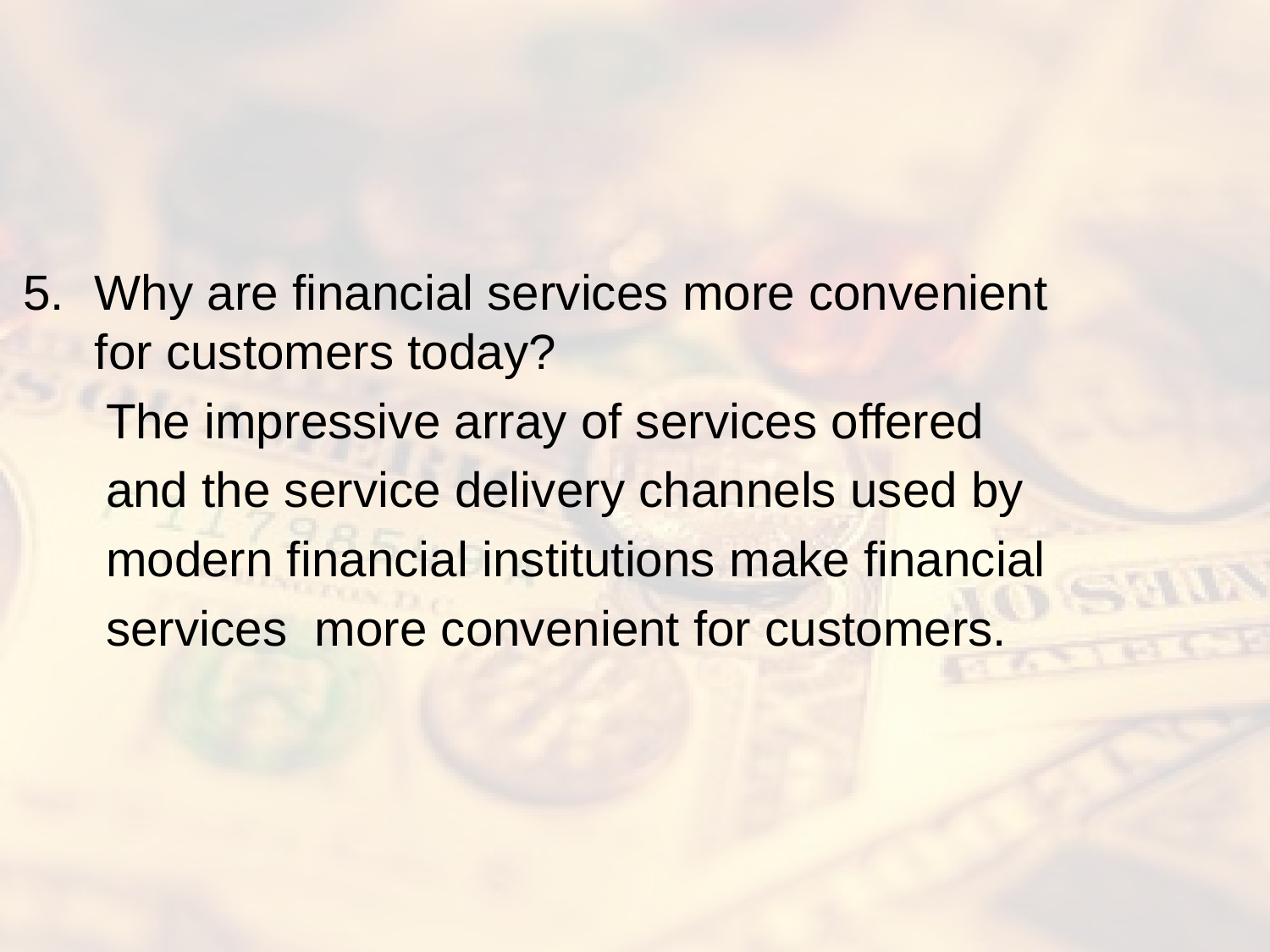

#

Why are financial services more convenient   for customers today?
      The impressive array of services offered
      and the service delivery channels used by
      modern financial institutions make financial
      services  more convenient for customers.